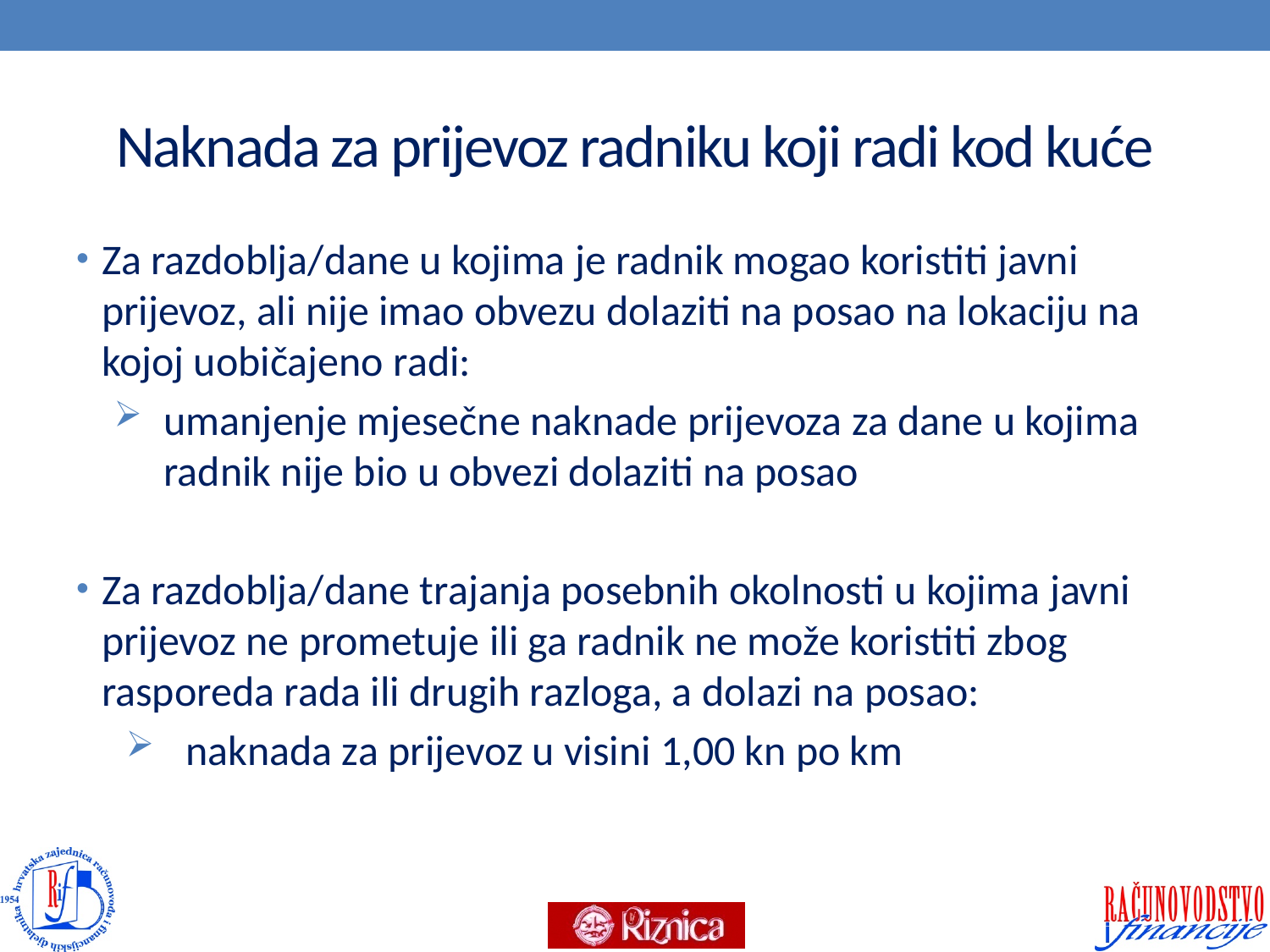

# Naknada za prijevoz radniku koji radi kod kuće
Za razdoblja/dane u kojima je radnik mogao koristiti javni prijevoz, ali nije imao obvezu dolaziti na posao na lokaciju na kojoj uobičajeno radi:
umanjenje mjesečne naknade prijevoza za dane u kojima radnik nije bio u obvezi dolaziti na posao

Za razdoblja/dane trajanja posebnih okolnosti u kojima javni prijevoz ne prometuje ili ga radnik ne može koristiti zbog rasporeda rada ili drugih razloga, a dolazi na posao:
 naknada za prijevoz u visini 1,00 kn po km